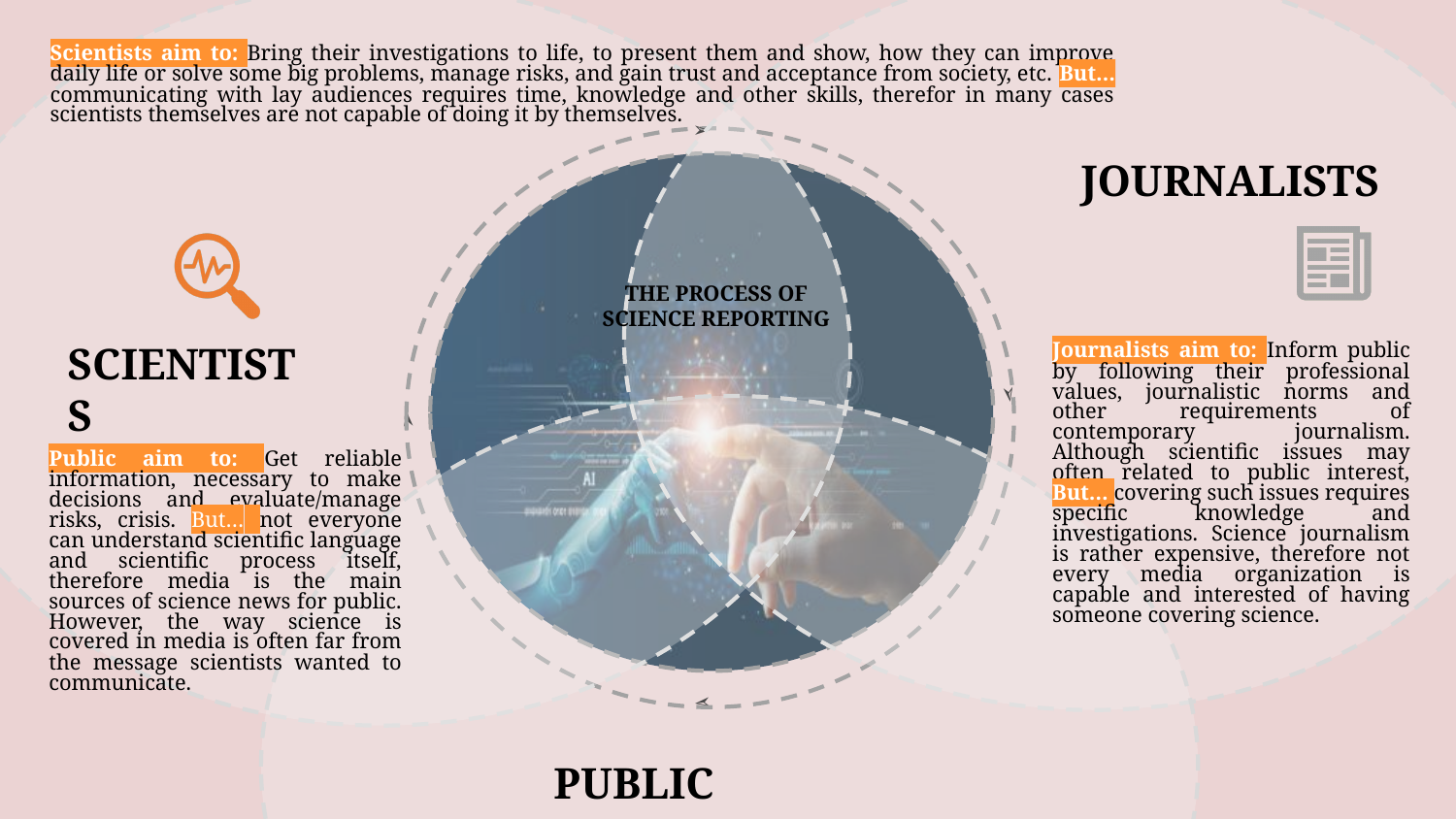

Scientists aim to: Bring their investigations to life, to present them and show, how they can improve daily life or solve some big problems, manage risks, and gain trust and acceptance from society, etc. But… communicating with lay audiences requires time, knowledge and other skills, therefor in many cases scientists themselves are not capable of doing it by themselves.
➢

JOURNALISTS

THE PROCESS OF SCIENCE REPORTING
SCIENTISTS
Journalists aim to: Inform public by following their professional values, journalistic norms and other requirements of contemporary journalism. Although scientific issues may often related to public interest, But… covering such issues requires specific knowledge and investigations. Science journalism is rather expensive, therefore not every media organization is capable and interested of having someone covering science.
➢

➢
Public aim to: Get reliable information, necessary to make decisions and evaluate/manage risks, crisis. But… not everyone can understand scientific language and scientific process itself, therefore media is the main sources of science news for public. However, the way science is covered in media is often far from the message scientists wanted to communicate.
➢
PUBLIC